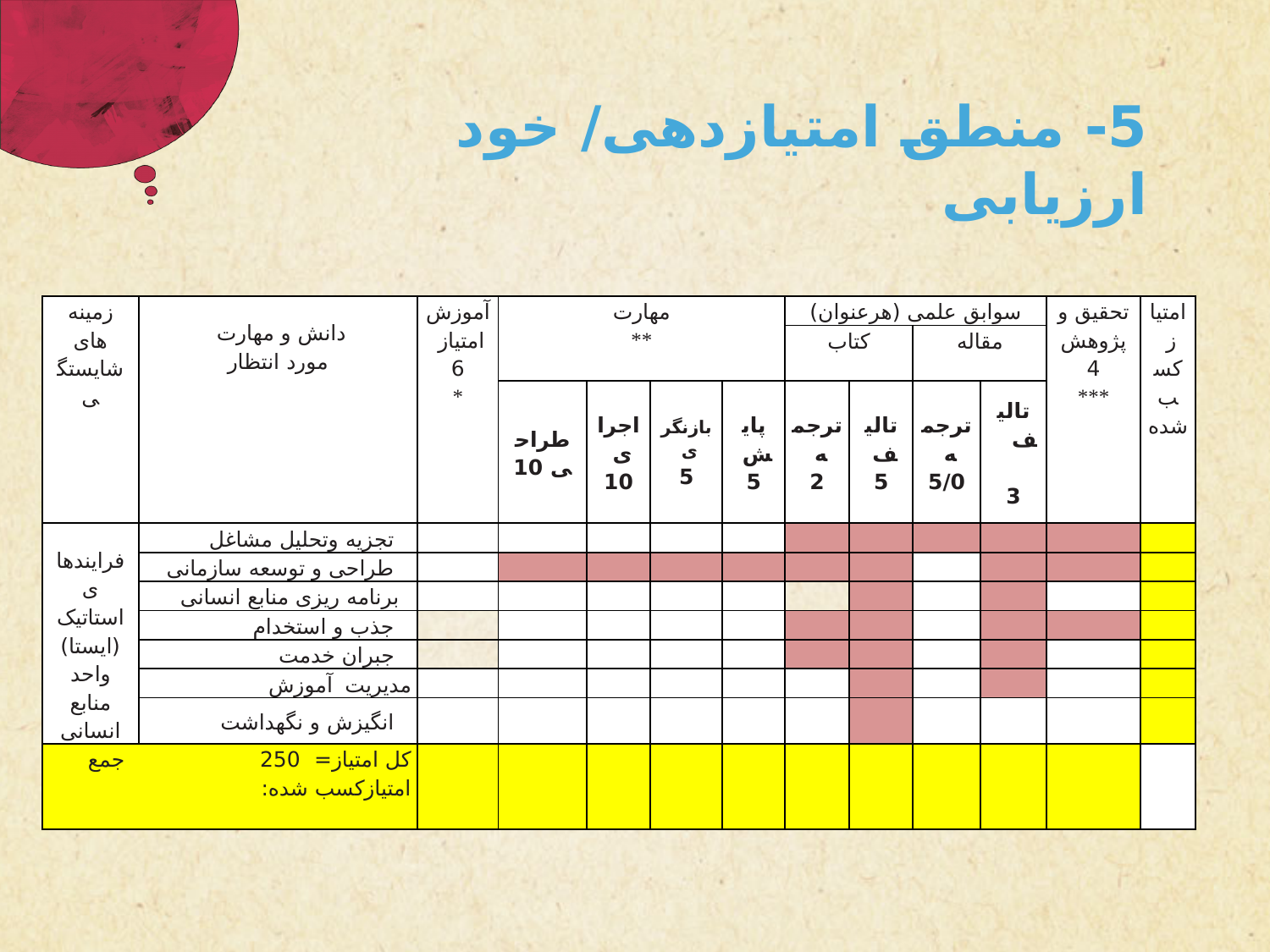

5- منطق امتیازدهی/ خود ارزیابی
| زمینه های شایستگی | دانش و مهارت مورد انتظار | آموزش امتیاز 6 \* | مهارت \*\* |  |  |  | سوابق علمی (هرعنوان) |  |  |  | تحقیق و پژوهش 4 \*\*\* | امتیاز کسب شده |
| --- | --- | --- | --- | --- | --- | --- | --- | --- | --- | --- | --- | --- |
|  |  |  |  |  |  |  | کتاب |  | مقاله |  |  |  |
|  |  |  | طراحی 10 | اجرای 10 | بازنگری 5 | پایش 5 | ترجمه 2 | تالیف 5 | ترجمه 5/0 | تالیف 3 |  |  |
| فرایندهای استاتیک (ایستا) واحد منابع انسانی | تجزیه وتحلیل مشاغل |  |  |  |  |  |  |  |  |  |  |  |
|  | طراحی و توسعه سازمانی |  |  |  |  |  |  |  |  |  |  |  |
|  | برنامه ریزی منابع انسانی |  |  |  |  |  |  |  |  |  |  |  |
|  | جذب و استخدام |  |  |  |  |  |  |  |  |  |  |  |
|  | جبران خدمت |  |  |  |  |  |  |  |  |  |  |  |
|  | مدیریت  آموزش |  |  |  |  |  |  |  |  |  |  |  |
|  | انگیزش و نگهداشت |  |  |  |  |  |  |  |  |  |  |  |
| کل امتیاز= 250 جمع امتیازکسب شده: |  |  |  |  |  |  |  |  |  |  |  |  |